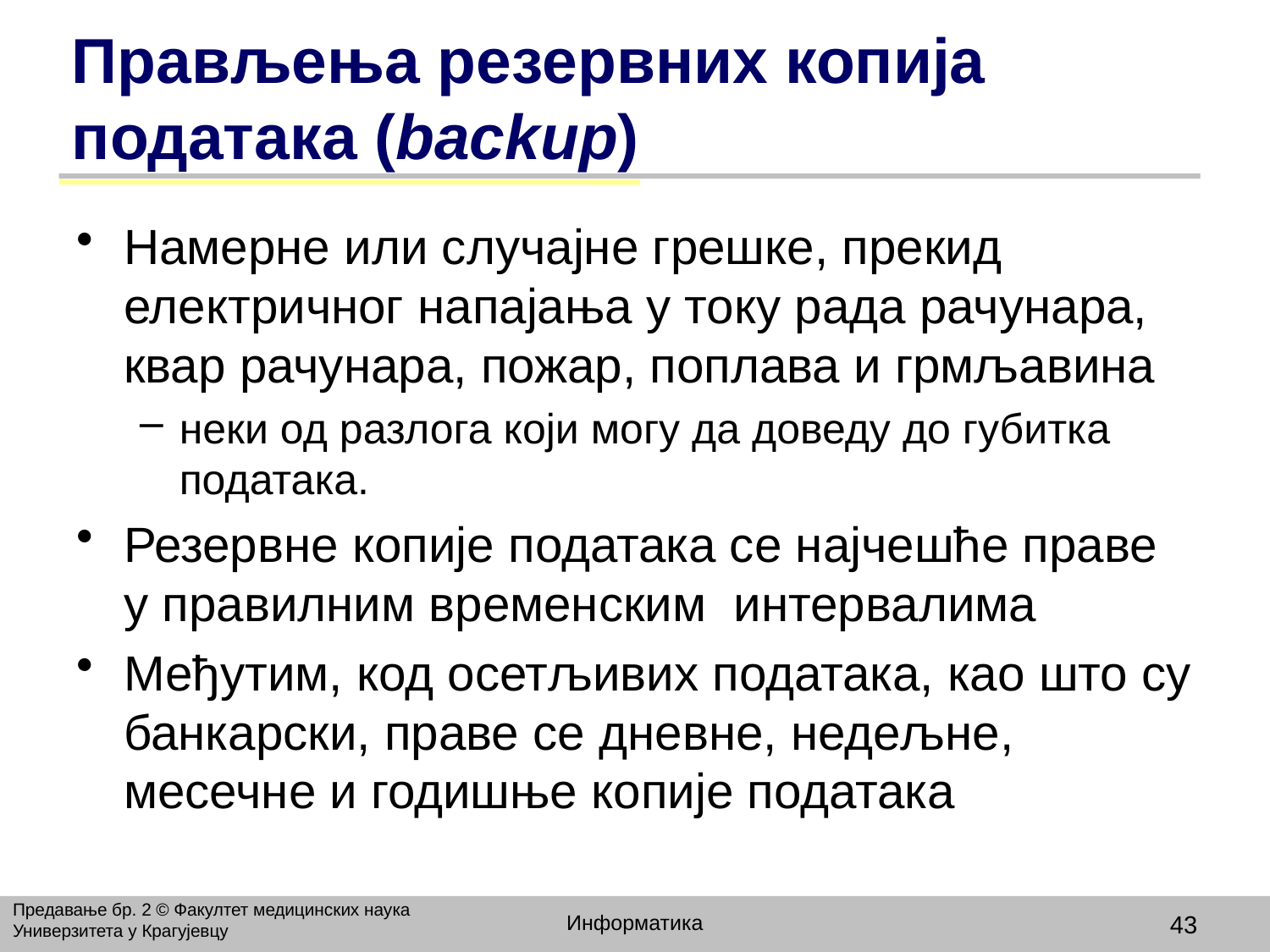

# Прављења резервних копија података (backup)
Намерне или случајне грешке, прекид електричног напајања у току рада рачунара, квар рачунара, пожар, поплава и грмљавина
неки од разлога који могу да доведу до губитка података.
Резервне копије података се најчешће праве у правилним временским  интервалима
Међутим, код осетљивих података, као што су банкарски, праве се дневне, недељне, месечне и годишње копије података
Предавање бр. 2 © Факултет медицинских наука Универзитета у Крагујевцу
Информатика
43